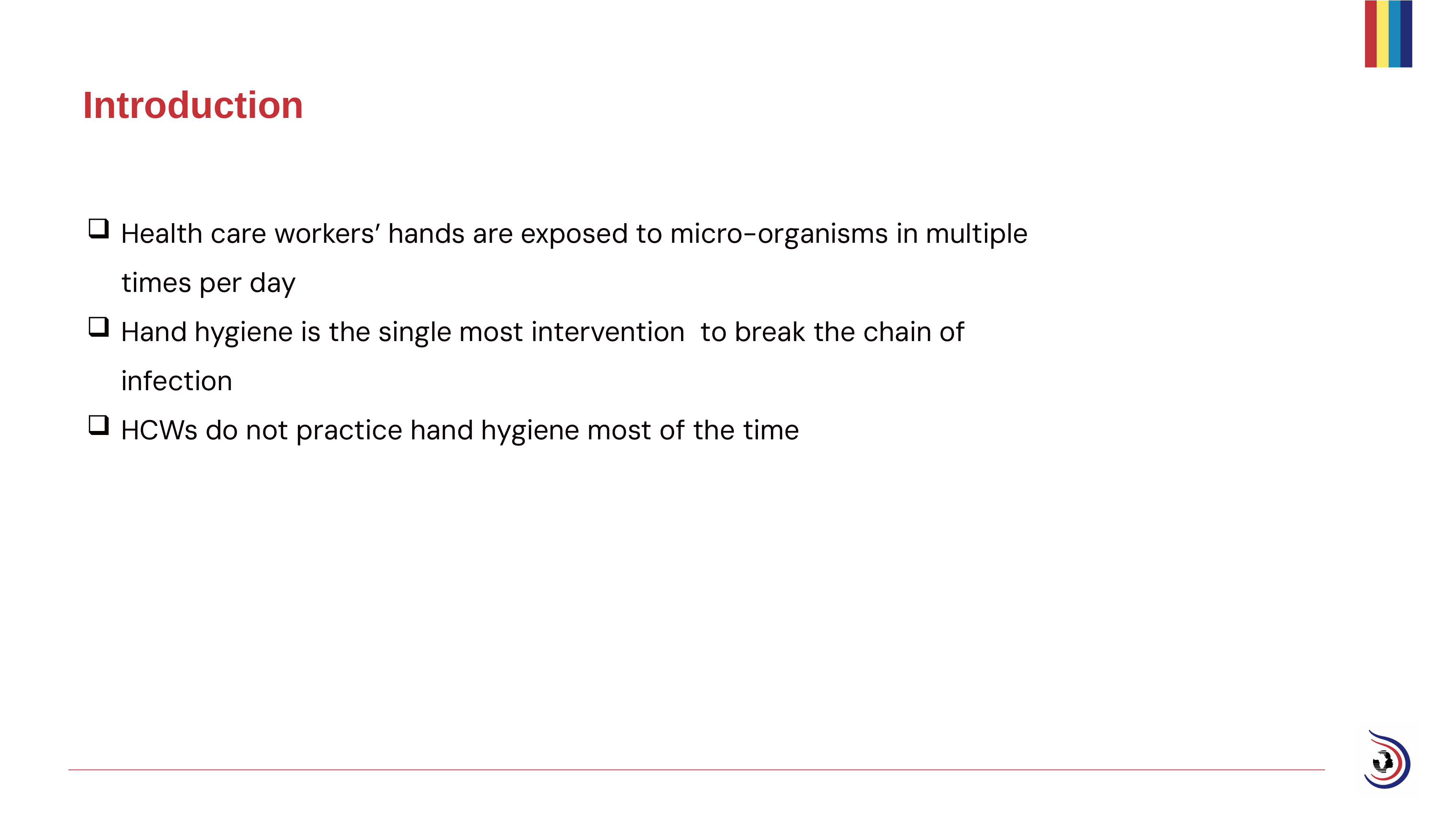

# Introduction
Health care workers’ hands are exposed to micro-organisms in multiple times per day
Hand hygiene is the single most intervention  to break the chain of infection
HCWs do not practice hand hygiene most of the time